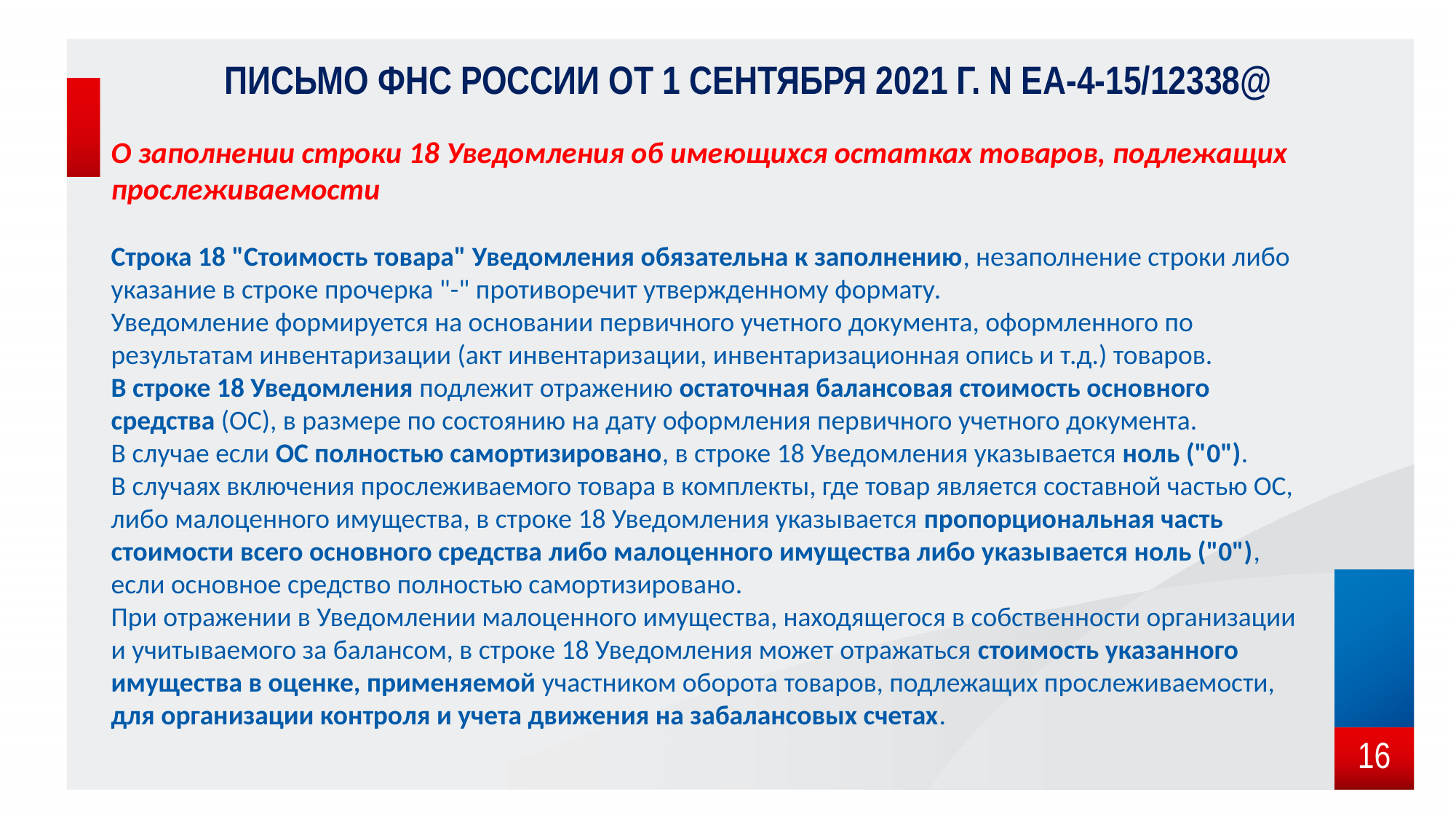

# Письмо ФНС России от 1 сентября 2021 г. N ЕА-4-15/12338@
О заполнении строки 18 Уведомления об имеющихся остатках товаров, подлежащих прослеживаемости

Строка 18 "Стоимость товара" Уведомления обязательна к заполнению, незаполнение строки либо указание в строке прочерка "-" противоречит утвержденному формату.
Уведомление формируется на основании первичного учетного документа, оформленного по результатам инвентаризации (акт инвентаризации, инвентаризационная опись и т.д.) товаров.
В строке 18 Уведомления подлежит отражению остаточная балансовая стоимость основного средства (ОС), в размере по состоянию на дату оформления первичного учетного документа.
В случае если ОС полностью самортизировано, в строке 18 Уведомления указывается ноль ("0").
В случаях включения прослеживаемого товара в комплекты, где товар является составной частью ОС, либо малоценного имущества, в строке 18 Уведомления указывается пропорциональная часть стоимости всего основного средства либо малоценного имущества либо указывается ноль ("0"), если основное средство полностью самортизировано.
При отражении в Уведомлении малоценного имущества, находящегося в собственности организации и учитываемого за балансом, в строке 18 Уведомления может отражаться стоимость указанного имущества в оценке, применяемой участником оборота товаров, подлежащих прослеживаемости, для организации контроля и учета движения на забалансовых счетах.

16